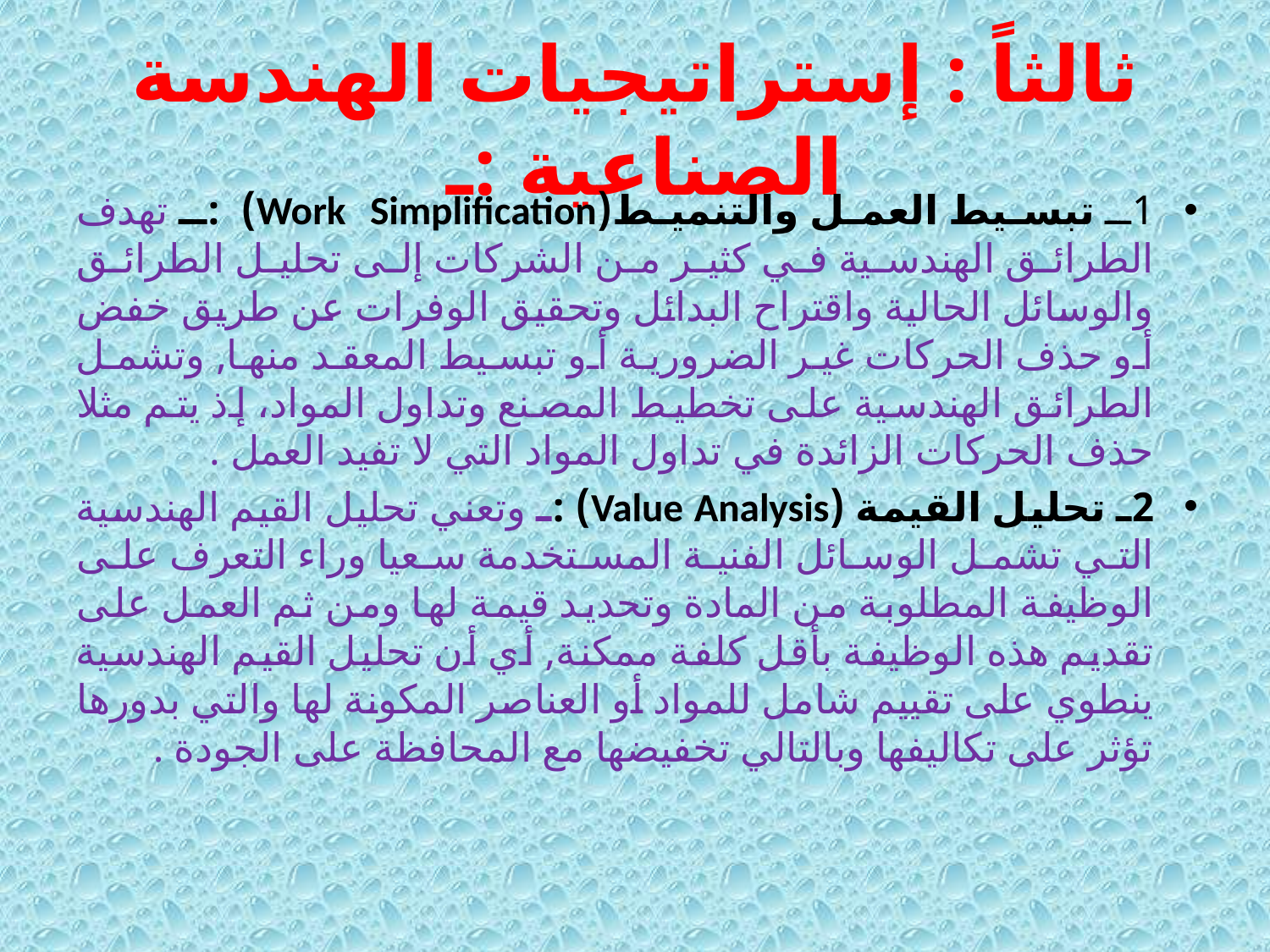

# ثالثاً : إستراتيجيات الهندسة الصناعية :ـ
1ـ تبسيط العمل والتنميط(Work Simplification)  :ـ تهدف الطرائق الهندسية في كثير من الشركات إلى تحليل الطرائق والوسائل الحالية واقتراح البدائل وتحقيق الوفرات عن طريق خفض أو حذف الحركات غير الضرورية أو تبسيط المعقد منها, وتشمل الطرائق الهندسية على تخطيط المصنع وتداول المواد، إذ يتم مثلا حذف الحركات الزائدة في تداول المواد التي لا تفيد العمل .
2ـ تحليل القيمة (Value Analysis) :ـ وتعني تحليل القيم الهندسية التي تشمل الوسائل الفنية المستخدمة سعيا وراء التعرف على الوظيفة المطلوبة من المادة وتحديد قيمة لها ومن ثم العمل على تقديم هذه الوظيفة بأقل كلفة ممكنة, أي أن تحليل القيم الهندسية ينطوي على تقييم شامل للمواد أو العناصر المكونة لها والتي بدورها تؤثر على تكاليفها وبالتالي تخفيضها مع المحافظة على الجودة .